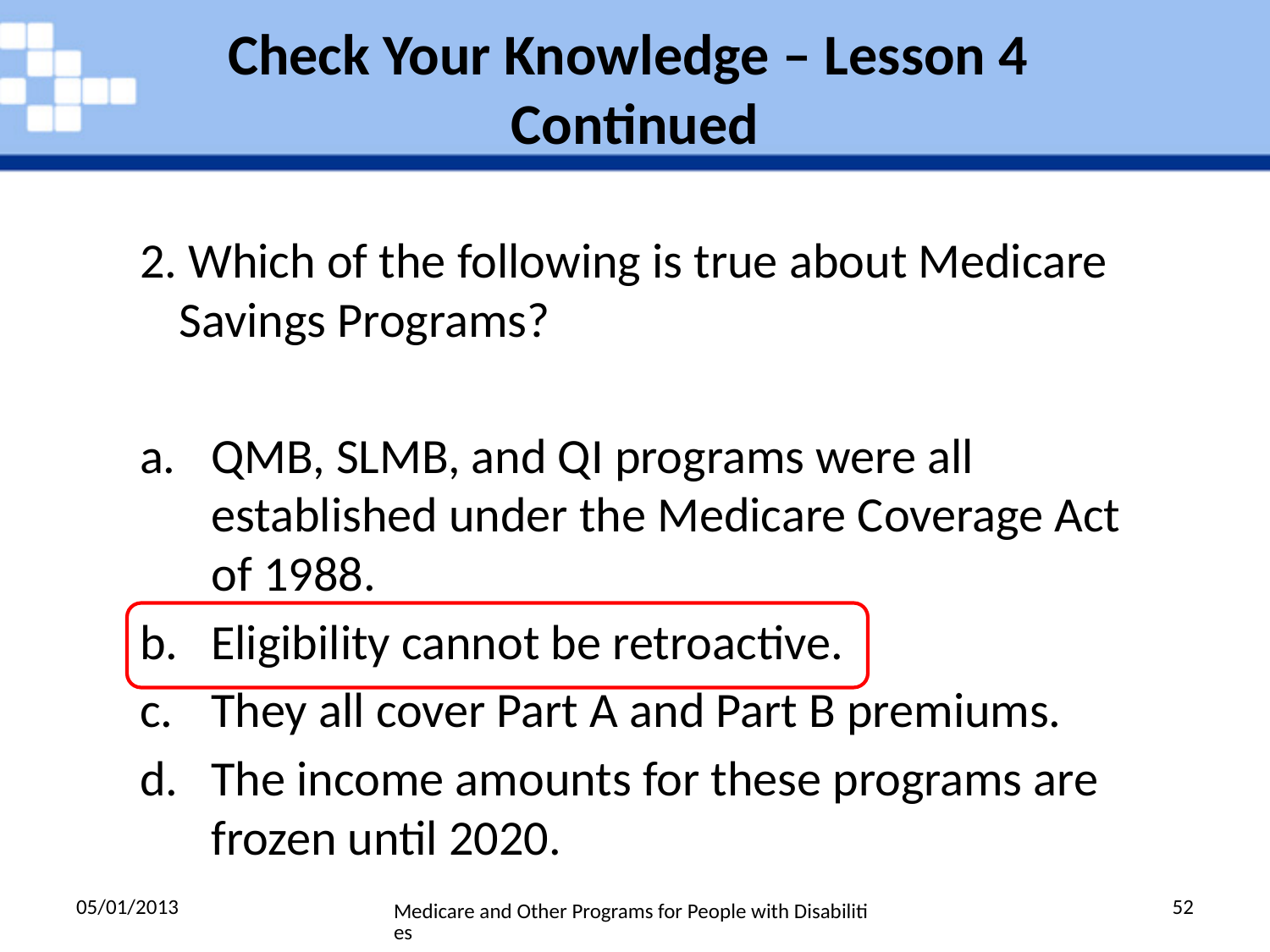

# Check Your Knowledge – Lesson 4 Continued
2. Which of the following is true about Medicare Savings Programs?

QMB, SLMB, and QI programs were all established under the Medicare Coverage Act of 1988.
Eligibility cannot be retroactive.
They all cover Part A and Part B premiums.
The income amounts for these programs are frozen until 2020.

05/01/2013
52
Medicare and Other Programs for People with Disabilities